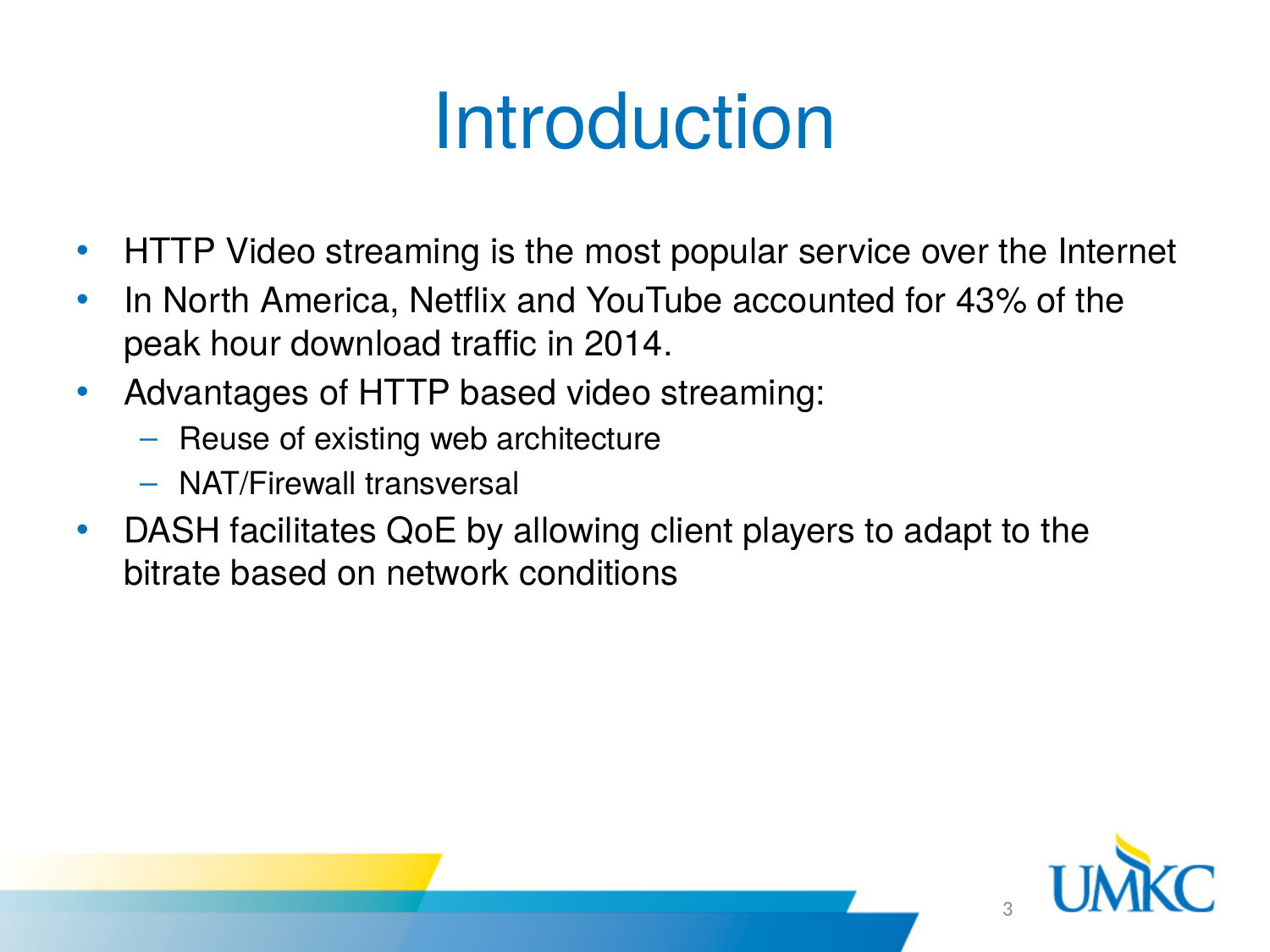

# Introduction
HTTP Video streaming is the most popular service over the Internet
In North America, Netflix and YouTube accounted for 43% of the peak hour download traffic in 2014.
Advantages of HTTP based video streaming:
Reuse of existing web architecture
NAT/Firewall transversal
DASH facilitates QoE by allowing client players to adapt to the bitrate based on network conditions

3